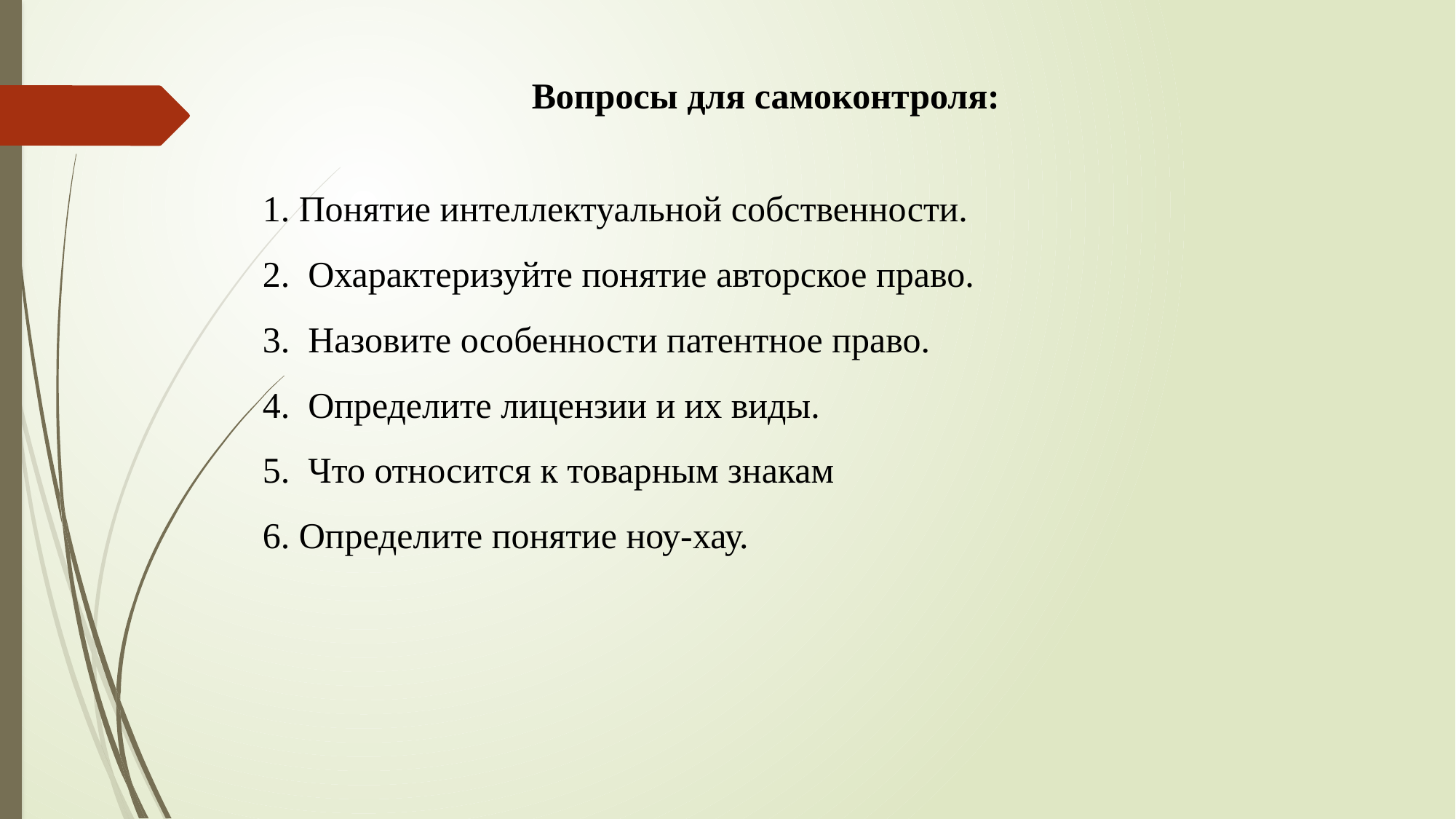

Вопросы для самоконтроля:

1. Понятие интеллектуальной собственности.
2.  Охарактеризуйте понятие авторское право.
3.  Назовите особенности патентное право.
4.  Определите лицензии и их виды.
5.  Что относится к товарным знакам
6. Определите понятие ноу-хау.